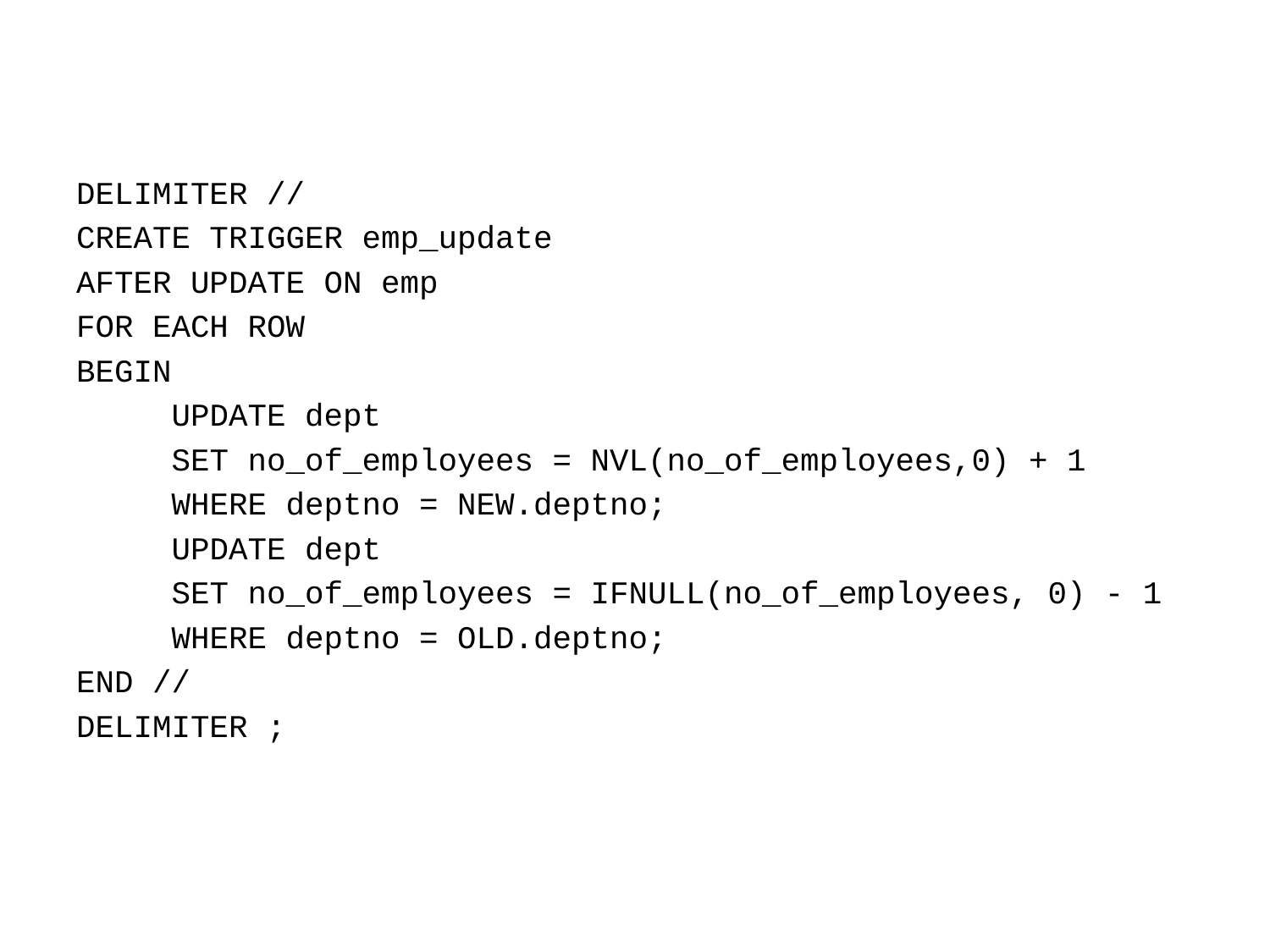

#
DELIMITER //
CREATE TRIGGER emp_update
AFTER UPDATE ON emp
FOR EACH ROW
BEGIN
     UPDATE dept
     SET no_of_employees = NVL(no_of_employees,0) + 1
     WHERE deptno = NEW.deptno;
     UPDATE dept
     SET no_of_employees = IFNULL(no_of_employees, 0) - 1
     WHERE deptno = OLD.deptno;
END //
DELIMITER ;